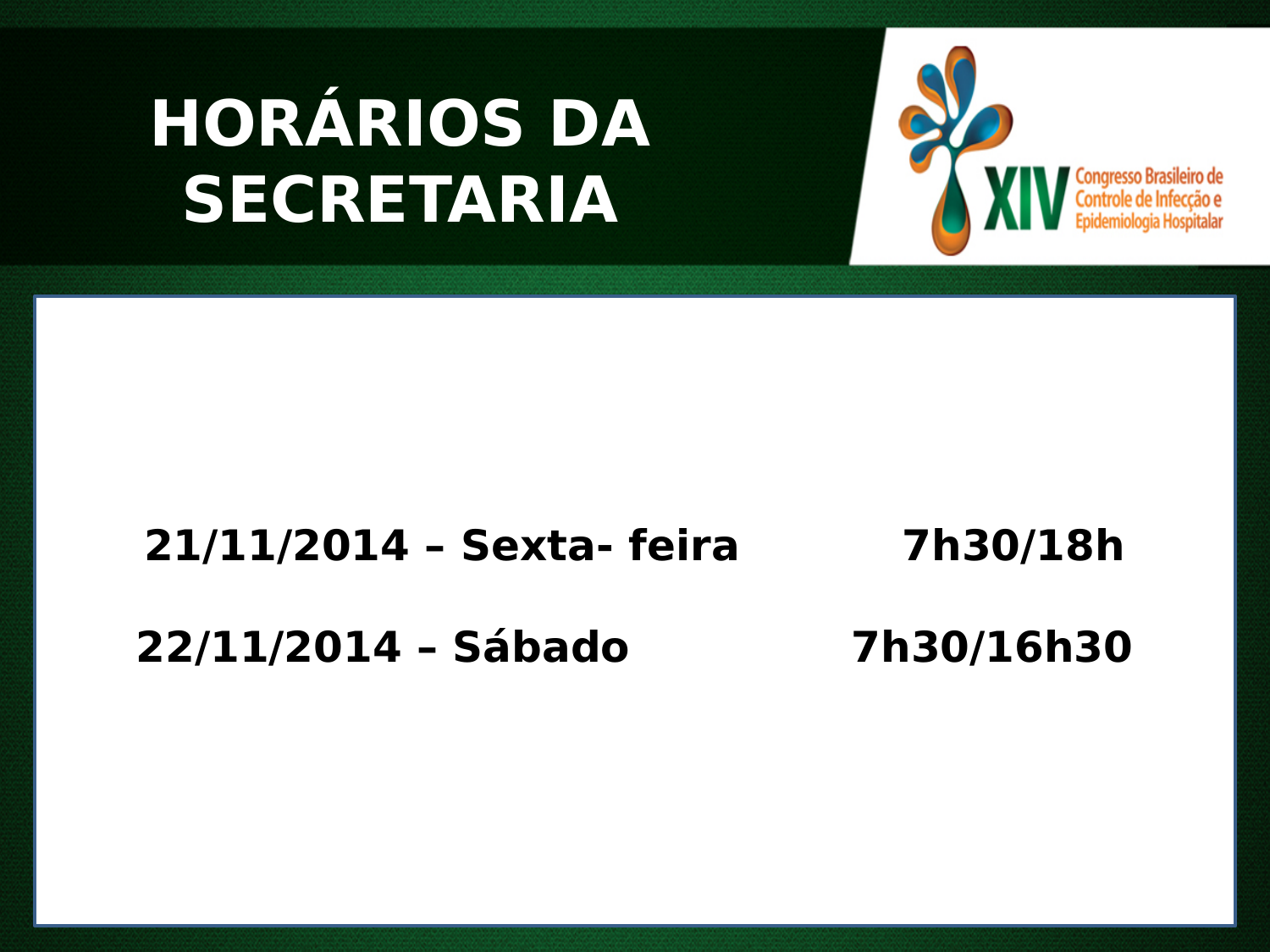

HORÁRIOS DA SECRETARIA

21/11/2014 – Sexta- feira           7h30/18h
22/11/2014 – Sábado               7h30/16h30